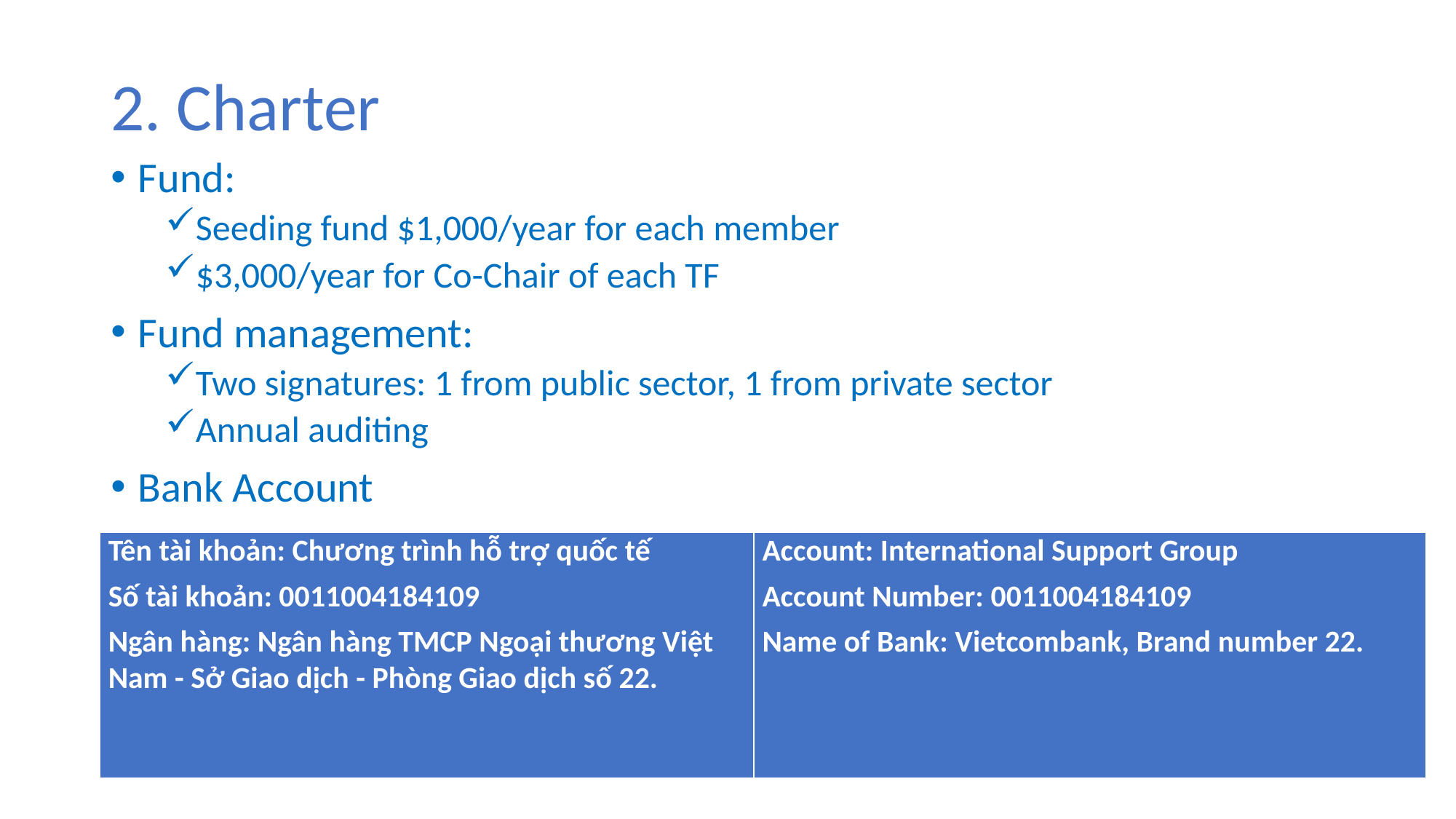

# 2. Charter
Fund:
Seeding fund $1,000/year for each member
$3,000/year for Co-Chair of each TF
Fund management:
Two signatures: 1 from public sector, 1 from private sector
Annual auditing
Bank Account

| Tên tài khoản: Chương trình hỗ trợ quốc tế Số tài khoản: 0011004184109 Ngân hàng: Ngân hàng TMCP Ngoại thương Việt Nam - Sở Giao dịch - Phòng Giao dịch số 22. | Account: International Support Group Account Number: 0011004184109 Name of Bank: Vietcombank, Brand number 22. |
| --- | --- |